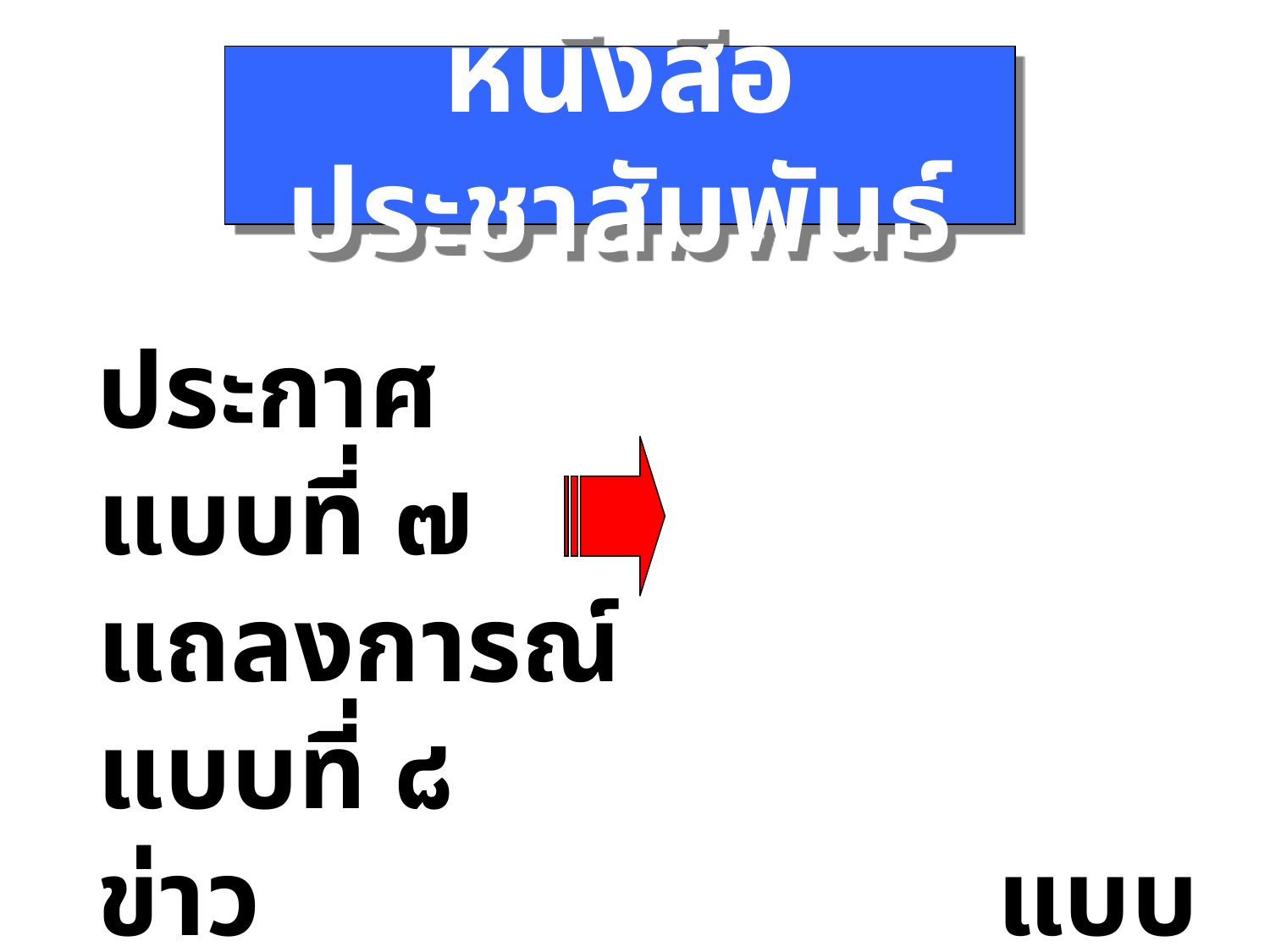

หนังสือประชาสัมพันธ์

ประกาศ            	            แบบที่ ๗
แถลงการณ์             	     แบบที่ ๘
ข่าว 	               	     แบบที่ ๙